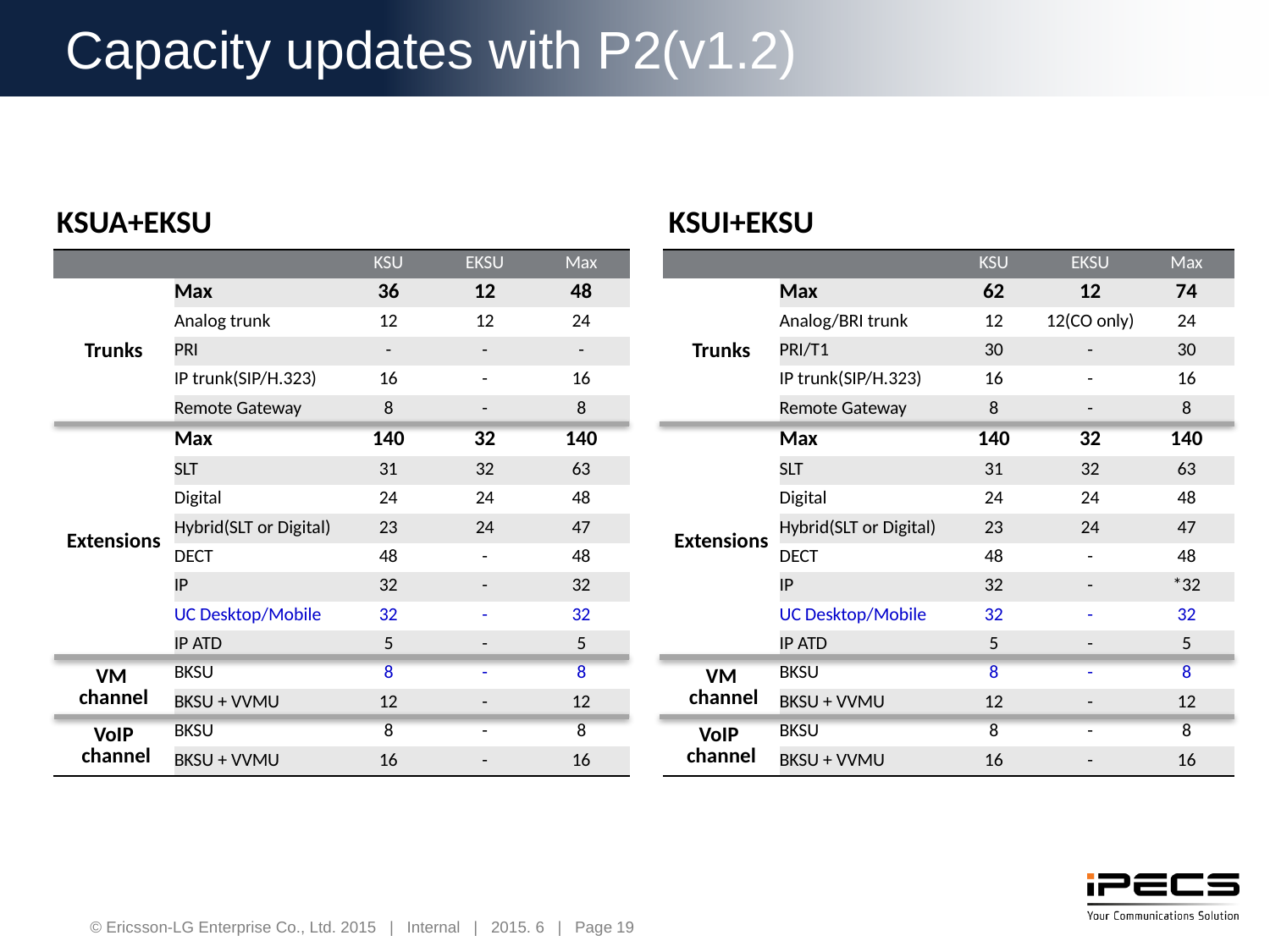

Capacity updates with P2(v1.2)
KSUA+EKSU
KSUI+EKSU
|  |  | KSU | EKSU | Max |
| --- | --- | --- | --- | --- |
| Trunks | Max | 36 | 12 | 48 |
|  | Analog trunk | 12 | 12 | 24 |
|  | PRI | - | - | - |
|  | IP trunk(SIP/H.323) | 16 | - | 16 |
|  | Remote Gateway | 8 | - | 8 |
| Extensions | Max | 140 | 32 | 140 |
|  | SLT | 31 | 32 | 63 |
|  | Digital | 24 | 24 | 48 |
|  | Hybrid(SLT or Digital) | 23 | 24 | 47 |
|  | DECT | 48 | - | 48 |
|  | IP | 32 | - | 32 |
|  | UC Desktop/Mobile | 32 | - | 32 |
|  | IP ATD | 5 | - | 5 |
| VM channel | BKSU | 8 | - | 8 |
|  | BKSU + VVMU | 12 | - | 12 |
| VoIP channel | BKSU | 8 | - | 8 |
|  | BKSU + VVMU | 16 | - | 16 |
|  |  | KSU | EKSU | Max |
| --- | --- | --- | --- | --- |
| Trunks | Max | 62 | 12 | 74 |
|  | Analog/BRI trunk | 12 | 12(CO only) | 24 |
|  | PRI/T1 | 30 | - | 30 |
|  | IP trunk(SIP/H.323) | 16 | - | 16 |
|  | Remote Gateway | 8 | - | 8 |
| Extensions | Max | 140 | 32 | 140 |
|  | SLT | 31 | 32 | 63 |
|  | Digital | 24 | 24 | 48 |
|  | Hybrid(SLT or Digital) | 23 | 24 | 47 |
|  | DECT | 48 | - | 48 |
|  | IP | 32 | - | \*32 |
|  | UC Desktop/Mobile | 32 | - | 32 |
|  | IP ATD | 5 | - | 5 |
| VM channel | BKSU | 8 | - | 8 |
|  | BKSU + VVMU | 12 | - | 12 |
| VoIP channel | BKSU | 8 | - | 8 |
|  | BKSU + VVMU | 16 | - | 16 |